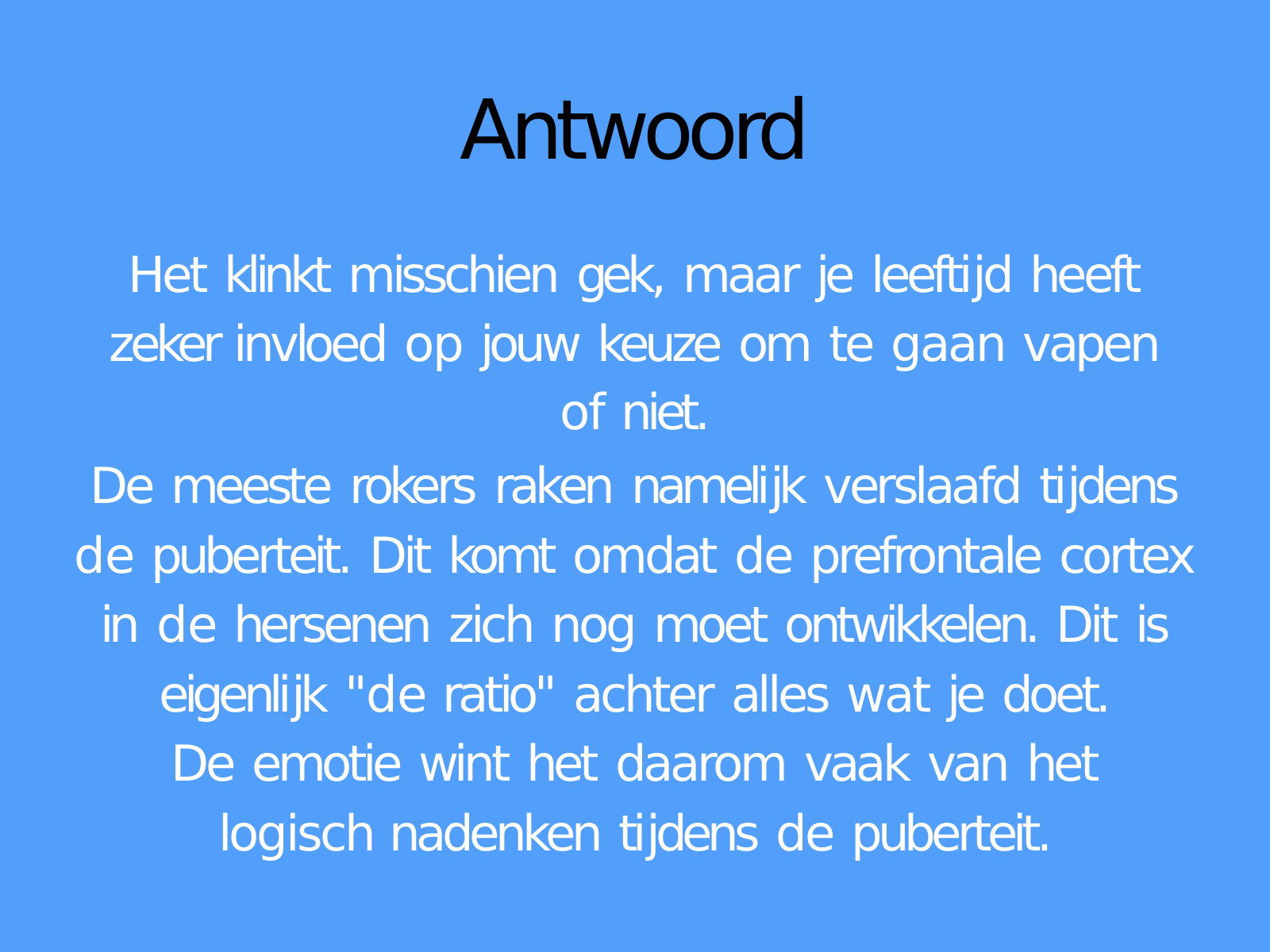

# Antwoord
Het klinkt misschien gek, maar je leeftĳd heeft zeker invloed op jouw keuze om te gaan vapen of niet.
De meeste rokers raken namelĳk verslaafd tĳdens de puberteit. Dit komt omdat de prefrontale cortex in de hersenen zich nog moet ontwikkelen. Dit is eigenlĳk "de ratio" achter alles wat je doet.
De emotie wint het daarom vaak van het logisch nadenken tĳdens de puberteit.